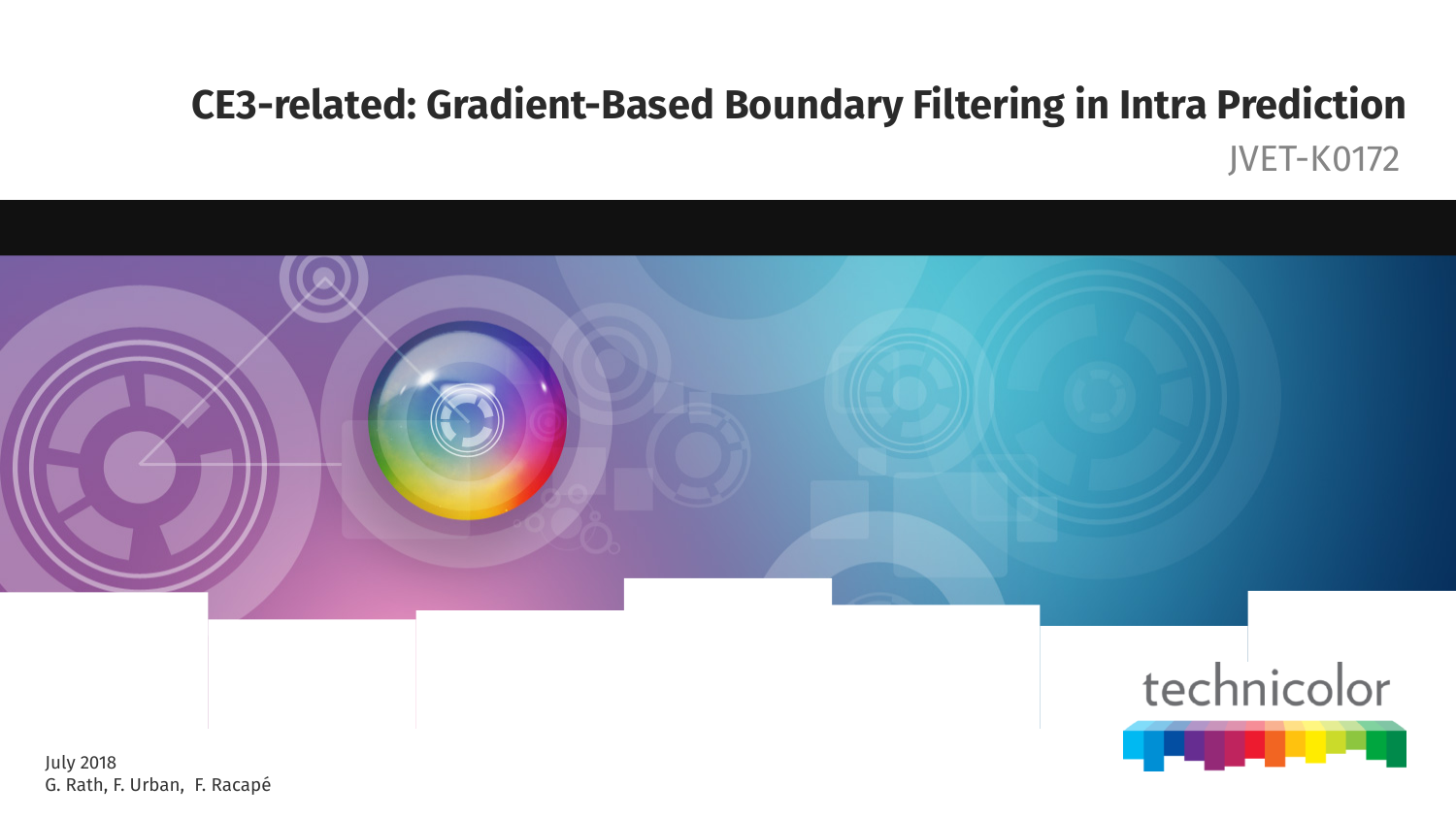

# CE3-related: Gradient-Based Boundary Filtering in Intra Prediction
JVET-K0172
July 2018
G. Rath, F. Urban,  F. Racapé